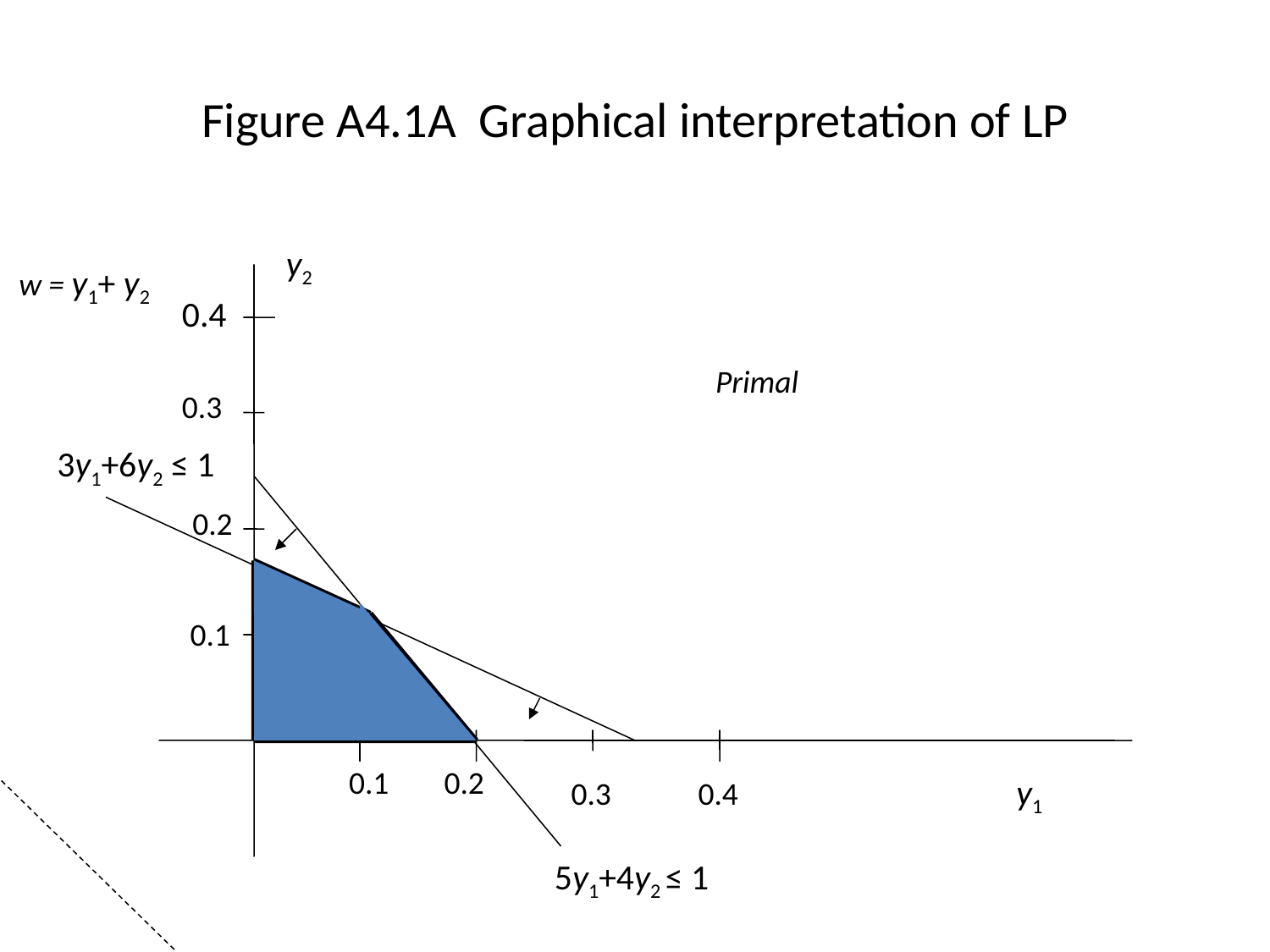

# Figure A4.1A  Graphical interpretation of LP
y2
w = y1+ y2

0.4

Primal
0.3

3y1+6y2 ≤ 1

0.2

0.1

0.1
0.2
y1
0.3
0.4
5y1+4y2 ≤ 1